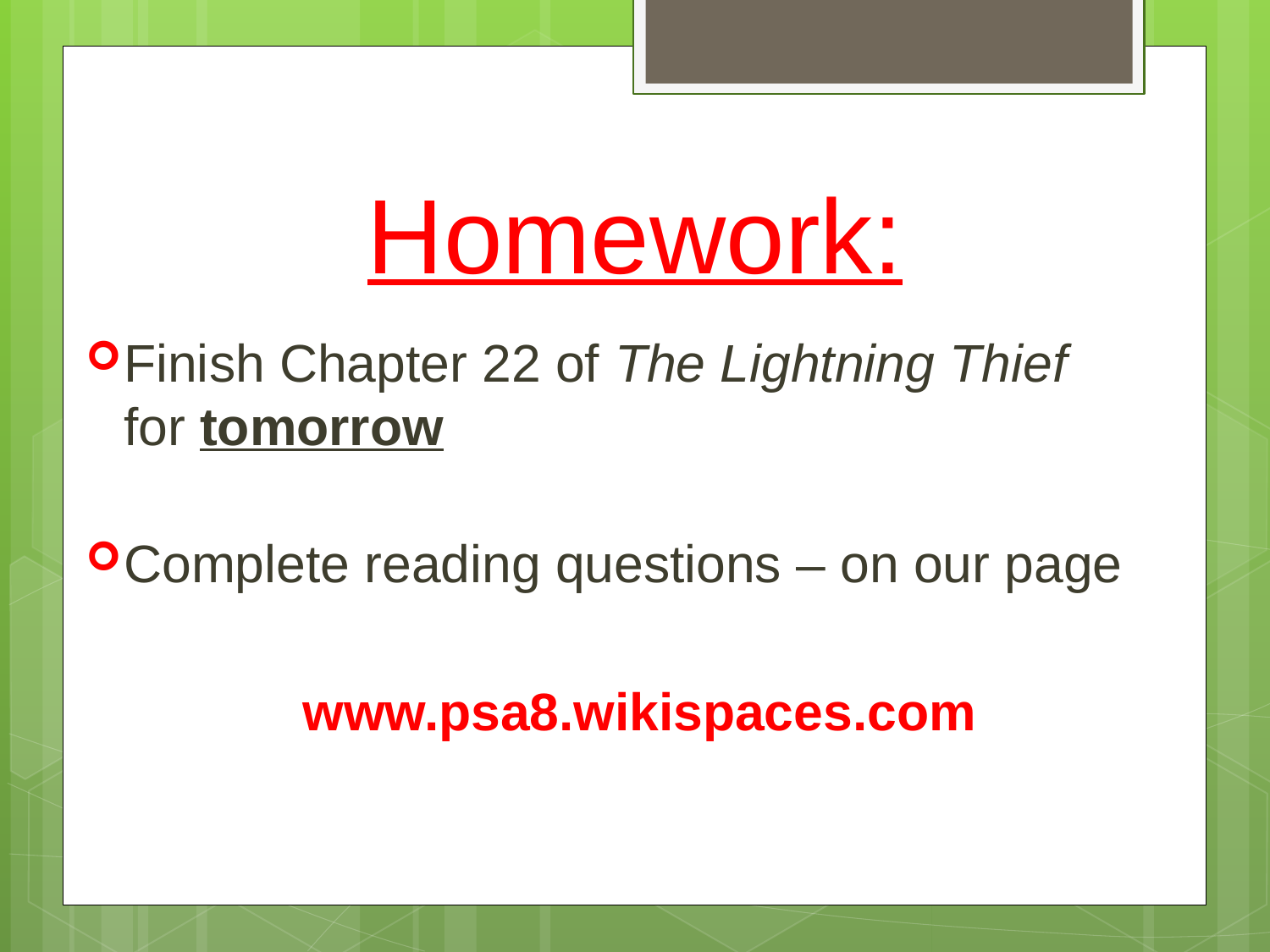

# Homework:
Finish Chapter 22 of The Lightning Thief
for tomorrow
Complete reading questions – on our page

www.psa8.wikispaces.com